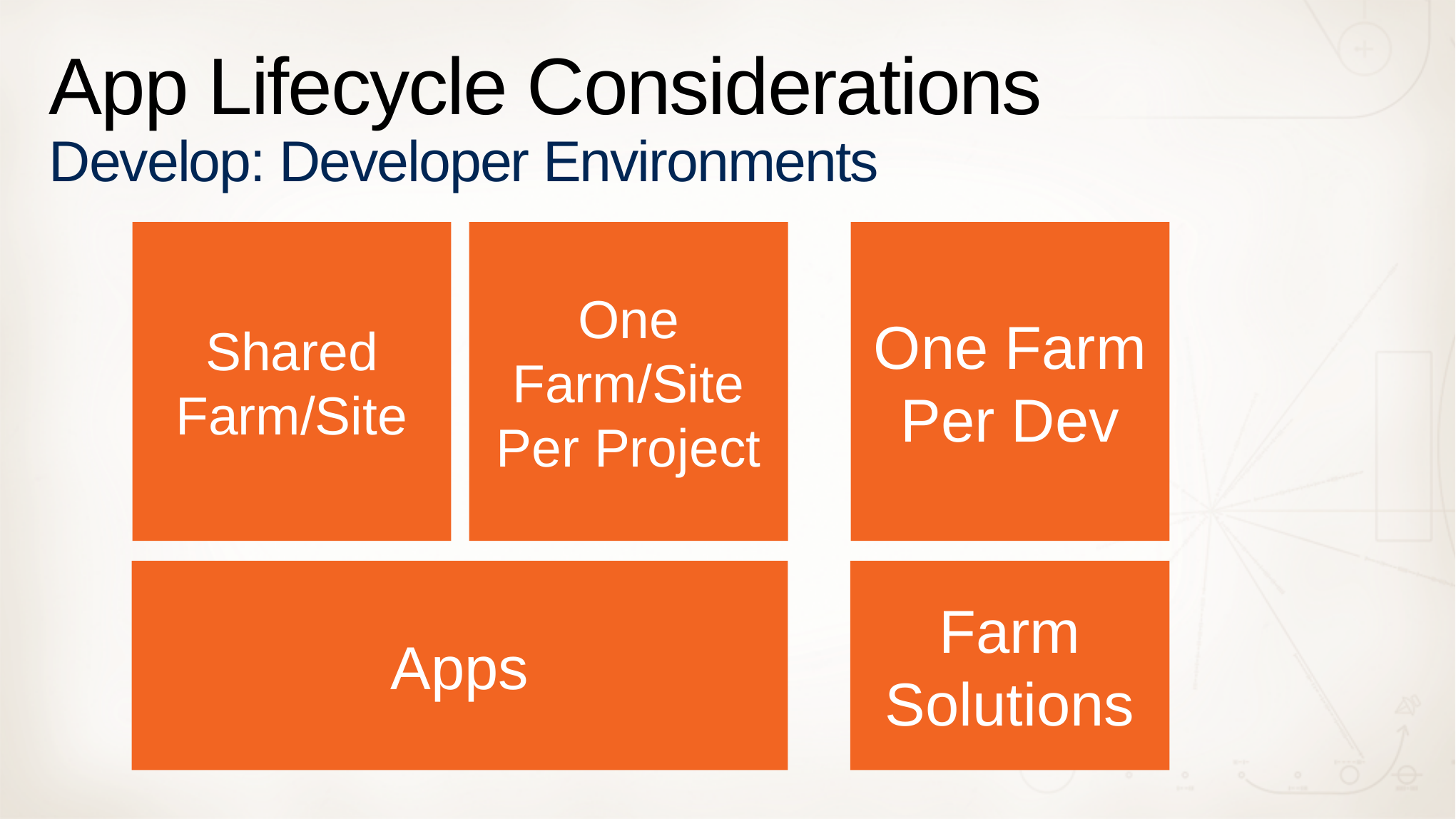

# App Lifecycle Considerations Develop: Developer Environments
Shared Farm/Site
One Farm/Site Per Project
One Farm Per Dev
Apps
Farm Solutions